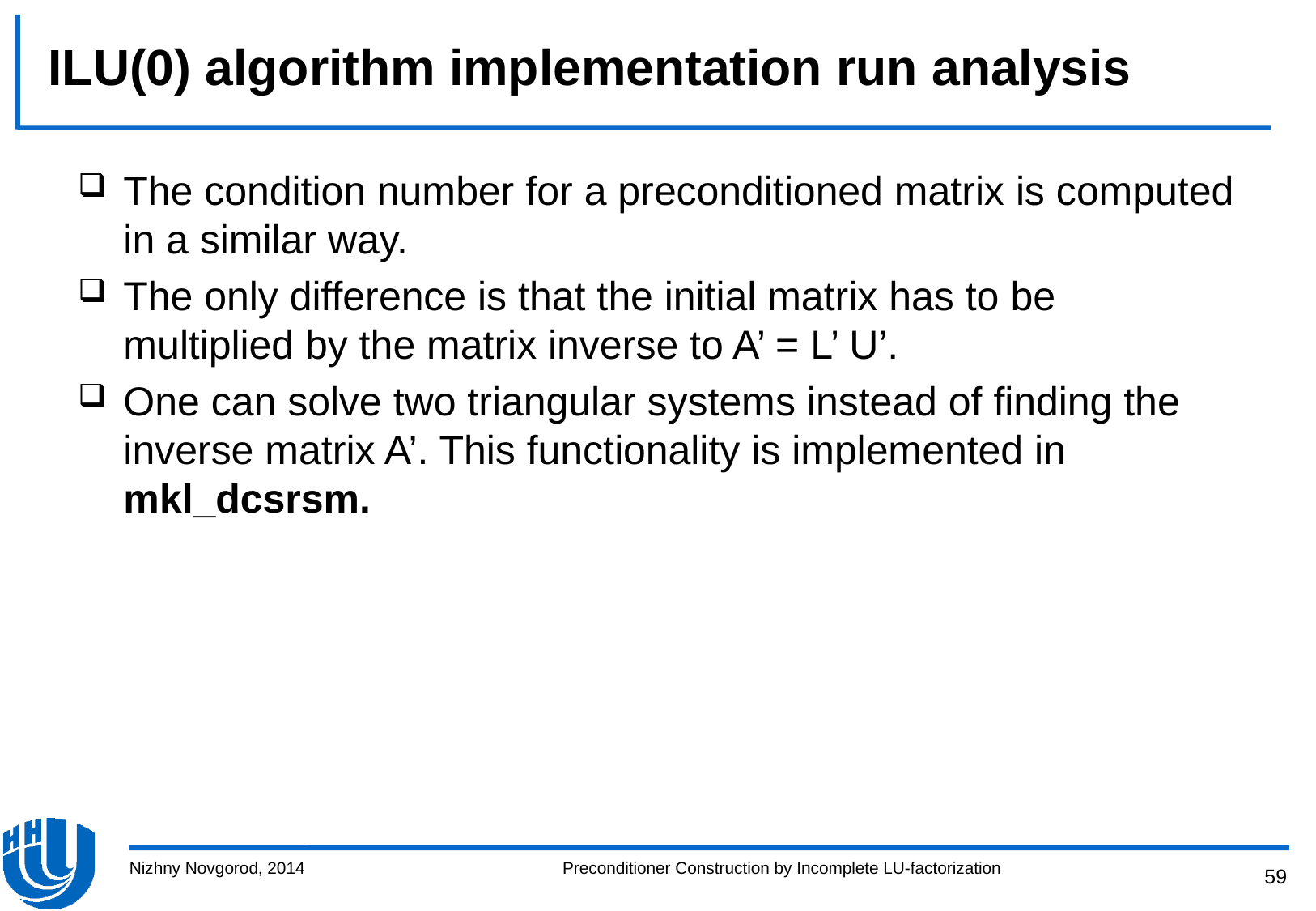

# ILU(0) algorithm implementation run analysis
The condition number for a preconditioned matrix is computed in a similar way.
The only difference is that the initial matrix has to be multiplied by the matrix inverse to A’ = L’ U’.
One can solve two triangular systems instead of finding the inverse matrix A’. This functionality is implemented in mkl_dcsrsm.

Nizhny Novgorod, 2014
Preconditioner Construction by Incomplete LU-factorization